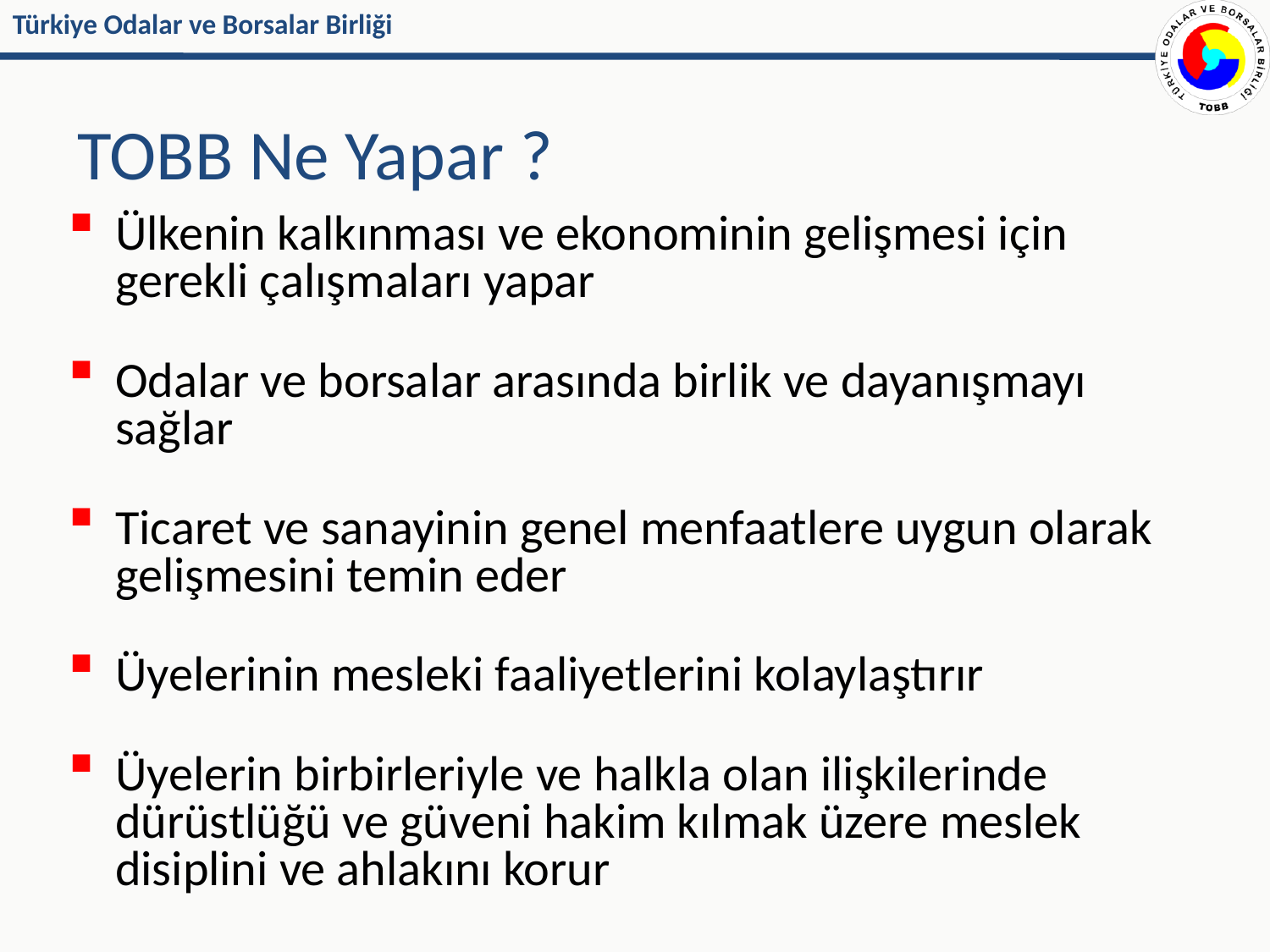

# TOBB Ne Yapar ?
Ülkenin kalkınması ve ekonominin gelişmesi için gerekli çalışmaları yapar
Odalar ve borsalar arasında birlik ve dayanışmayı sağlar
Ticaret ve sanayinin genel menfaatlere uygun olarak gelişmesini temin eder
Üyelerinin mesleki faaliyetlerini kolaylaştırır
Üyelerin birbirleriyle ve halkla olan ilişkilerinde dürüstlüğü ve güveni hakim kılmak üzere meslek disiplini ve ahlakını korur